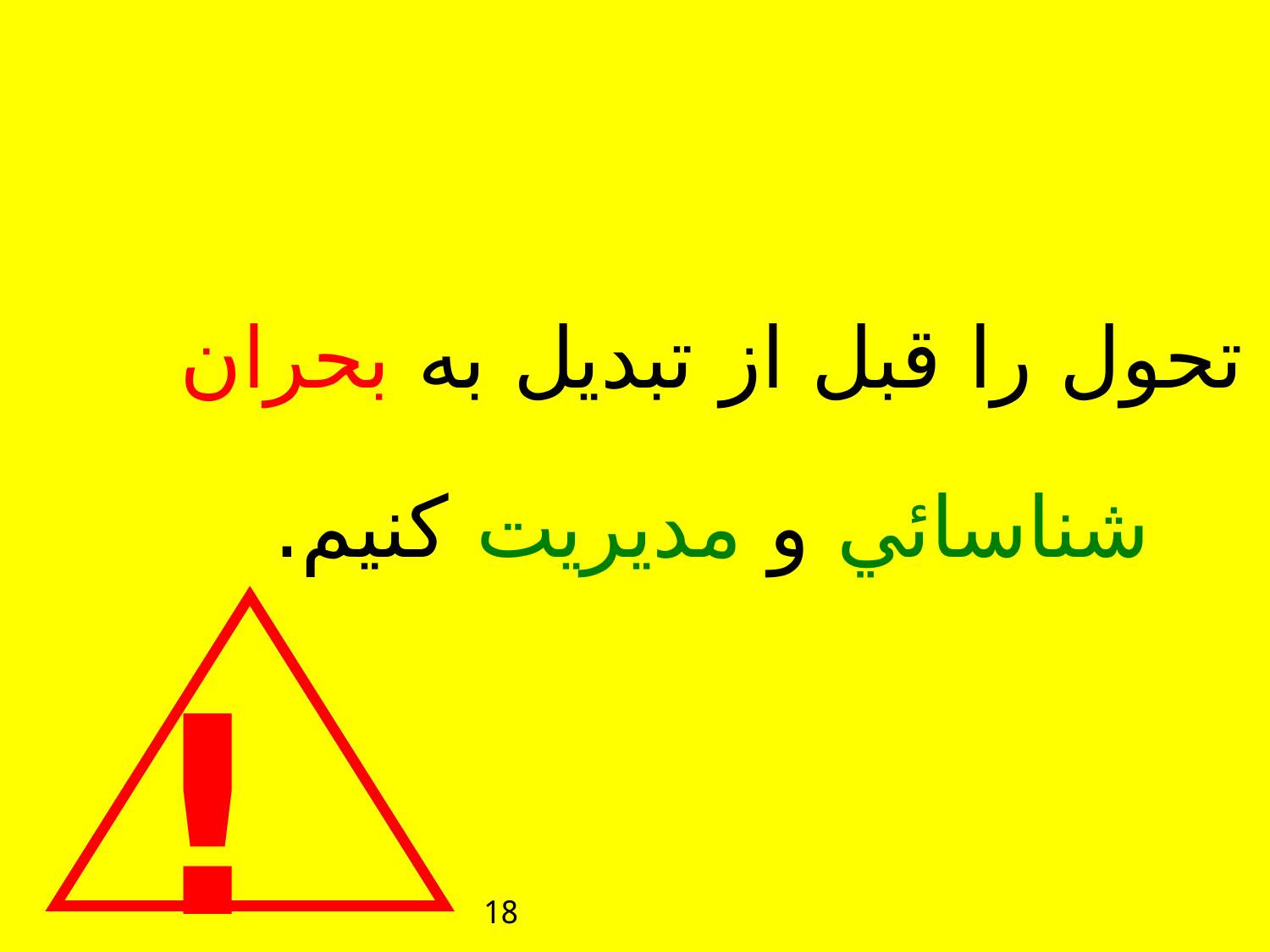

تحول را قبل از تبديل به بحران
شناسائي و مديريت کنيم.

!
18